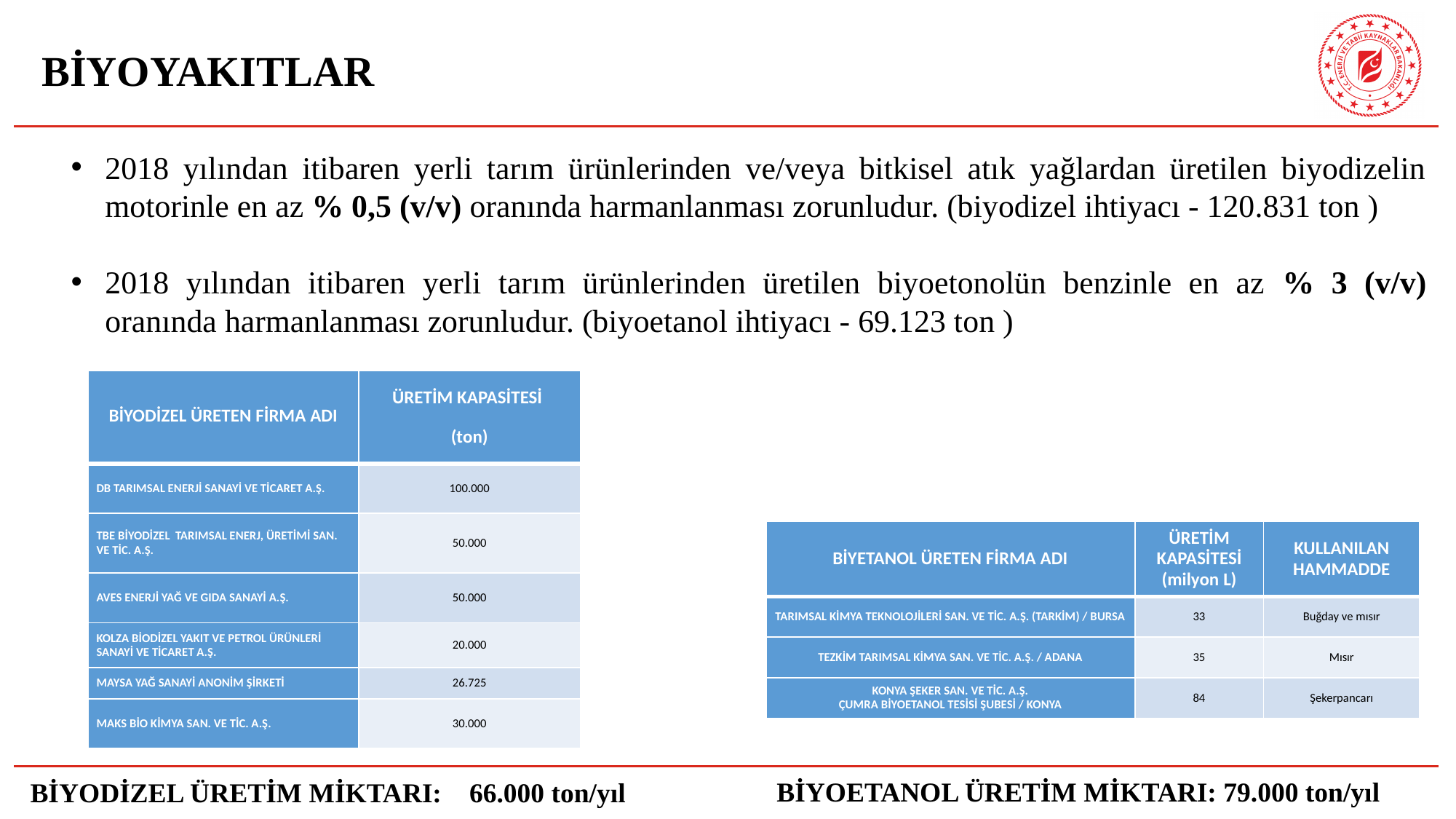

# BİYOYAKITLAR
2018 yılından itibaren yerli tarım ürünlerinden ve/veya bitkisel atık yağlardan üretilen biyodizelin motorinle en az % 0,5 (v/v) oranında harmanlanması zorunludur. (biyodizel ihtiyacı - 120.831 ton )

2018 yılından itibaren yerli tarım ürünlerinden üretilen biyoetonolün benzinle en az % 3 (v/v) oranında harmanlanması zorunludur. (biyoetanol ihtiyacı - 69.123 ton )
| BİYODİZEL ÜRETEN FİRMA ADI | ÜRETİM KAPASİTESİ (ton) |
| --- | --- |
| DB TARIMSAL ENERJİ SANAYİ VE TİCARET A.Ş. | 100.000 |
| TBE BİYODİZEL TARIMSAL ENERJ, ÜRETİMİ SAN. VE TİC. A.Ş. | 50.000 |
| AVES ENERJİ YAĞ VE GIDA SANAYİ A.Ş. | 50.000 |
| KOLZA BİODİZEL YAKIT VE PETROL ÜRÜNLERİ SANAYİ VE TİCARET A.Ş. | 20.000 |
| MAYSA YAĞ SANAYİ ANONİM ŞİRKETİ | 26.725 |
| MAKS BİO KİMYA SAN. VE TİC. A.Ş. | 30.000 |
| BİYETANOL ÜRETEN FİRMA ADI | ÜRETİM KAPASİTESİ (milyon L) | KULLANILAN HAMMADDE |
| --- | --- | --- |
| TARIMSAL KİMYA TEKNOLOJİLERİ SAN. VE TİC. A.Ş. (TARKİM) / BURSA | 33 | Buğday ve mısır |
| TEZKİM TARIMSAL KİMYA SAN. VE TİC. A.Ş. / ADANA | 35 | Mısır |
| KONYA ŞEKER SAN. VE TİC. A.Ş. ÇUMRA BİYOETANOL TESİSİ ŞUBESİ / KONYA | 84 | Şekerpancarı |
BİYOETANOL ÜRETİM MİKTARI: 79.000 ton/yıl
BİYODİZEL ÜRETİM MİKTARI:    66.000 ton/yıl